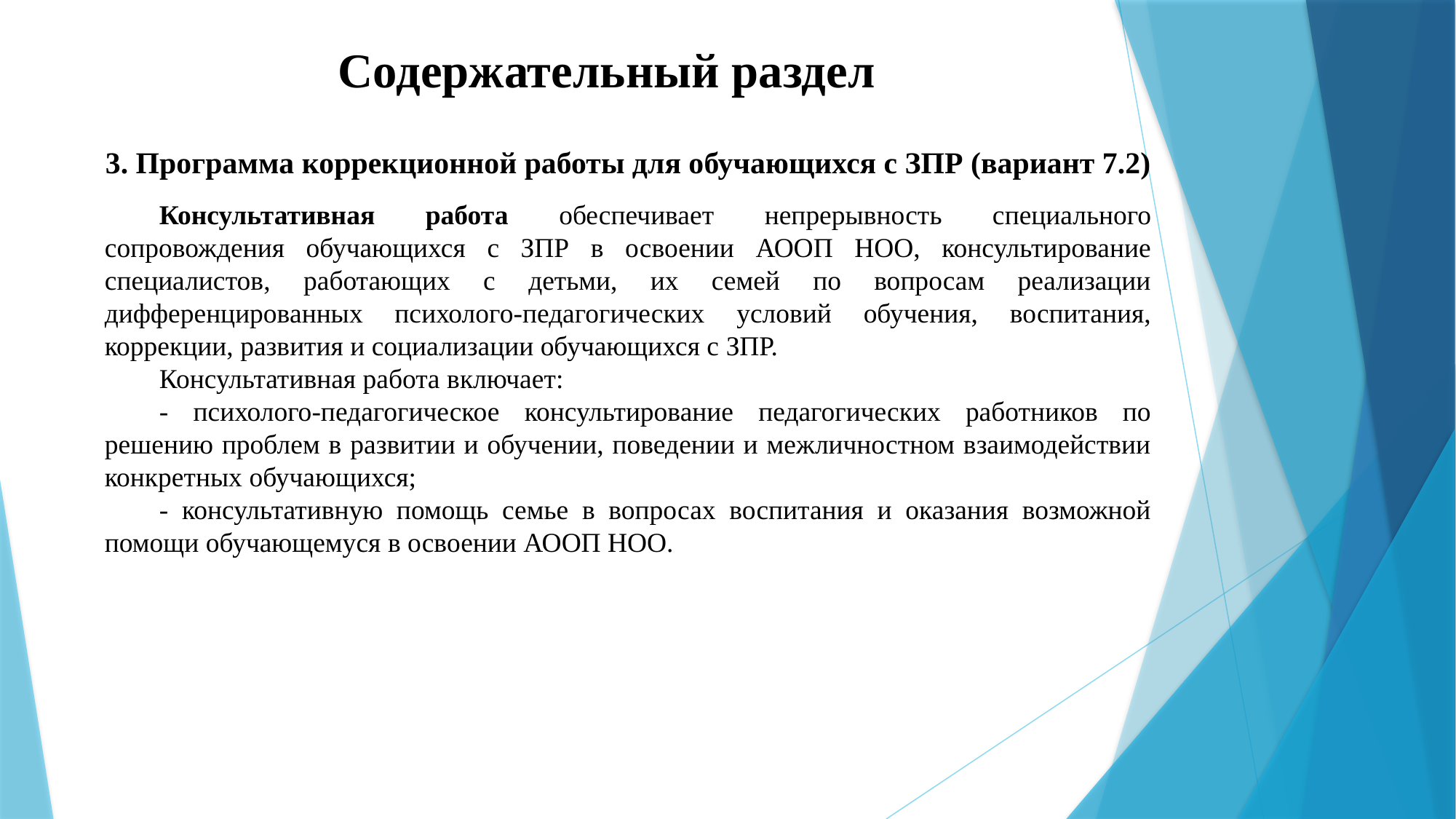

# Содержательный раздел
3. Программа коррекционной работы для обучающихся с ЗПР (вариант 7.2)
Консультативная работа обеспечивает непрерывность специального сопровождения обучающихся с ЗПР в освоении АООП НОО, консультирование специалистов, работающих с детьми, их семей по вопросам реализации дифференцированных психолого-педагогических условий обучения, воспитания, коррекции, развития и социализации обучающихся с ЗПР.
Консультативная работа включает:
- психолого-педагогическое консультирование педагогических работников по решению проблем в развитии и обучении, поведении и межличностном взаимодействии конкретных обучающихся;
- консультативную помощь семье в вопросах воспитания и оказания возможной помощи обучающемуся в освоении АООП НОО.